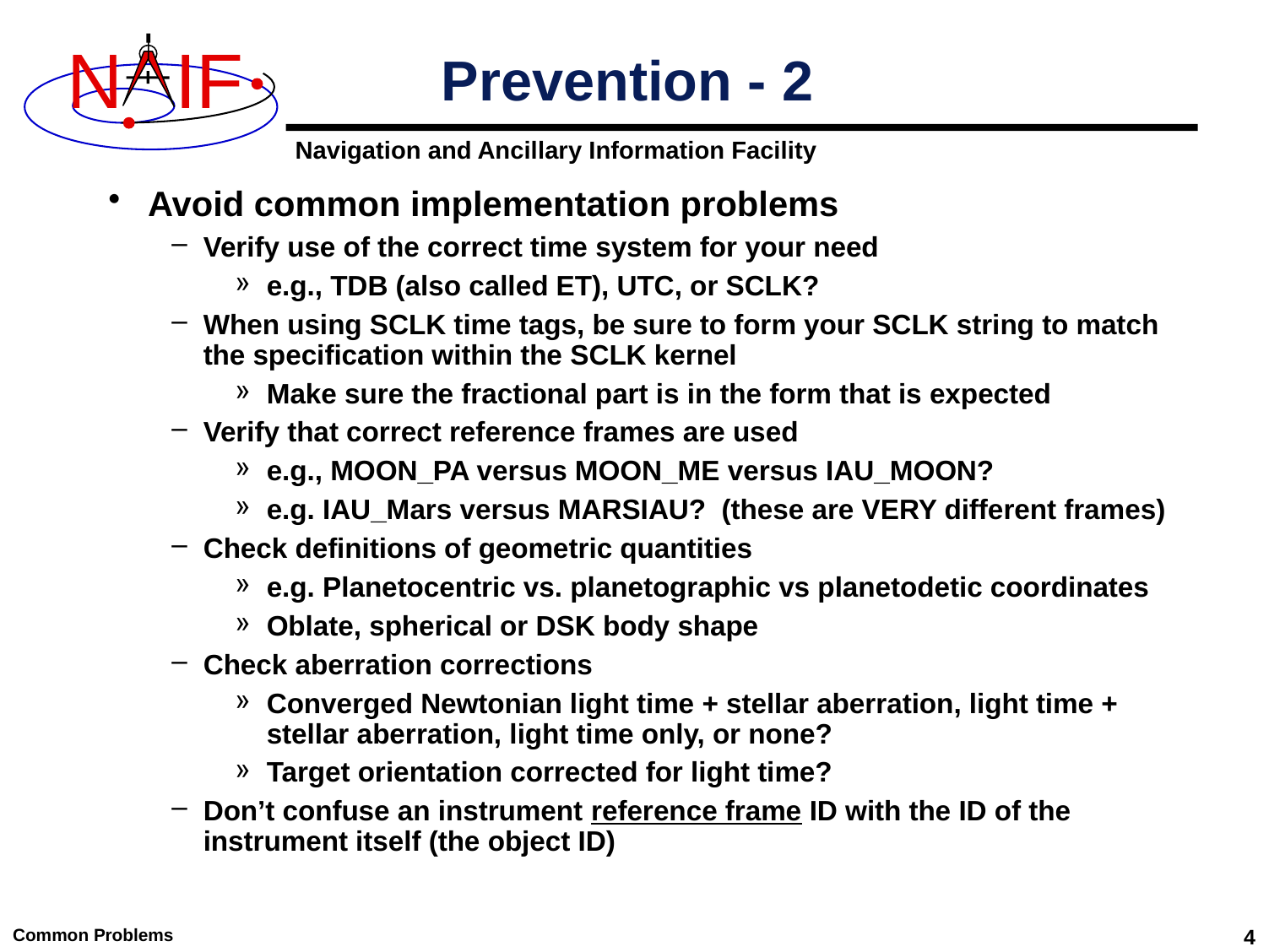

# Prevention - 2
Avoid common implementation problems
Verify use of the correct time system for your need
e.g., TDB (also called ET), UTC, or SCLK?
When using SCLK time tags, be sure to form your SCLK string to match the specification within the SCLK kernel
Make sure the fractional part is in the form that is expected
Verify that correct reference frames are used
e.g., MOON_PA versus MOON_ME versus IAU_MOON?
e.g. IAU_Mars versus MARSIAU?  (these are VERY different frames)
Check definitions of geometric quantities
e.g. Planetocentric vs. planetographic vs planetodetic coordinates
Oblate, spherical or DSK body shape
Check aberration corrections
Converged Newtonian light time + stellar aberration, light time + stellar aberration, light time only, or none?
Target orientation corrected for light time?
Don’t confuse an instrument reference frame ID with the ID of the instrument itself (the object ID)
Common Problems
4